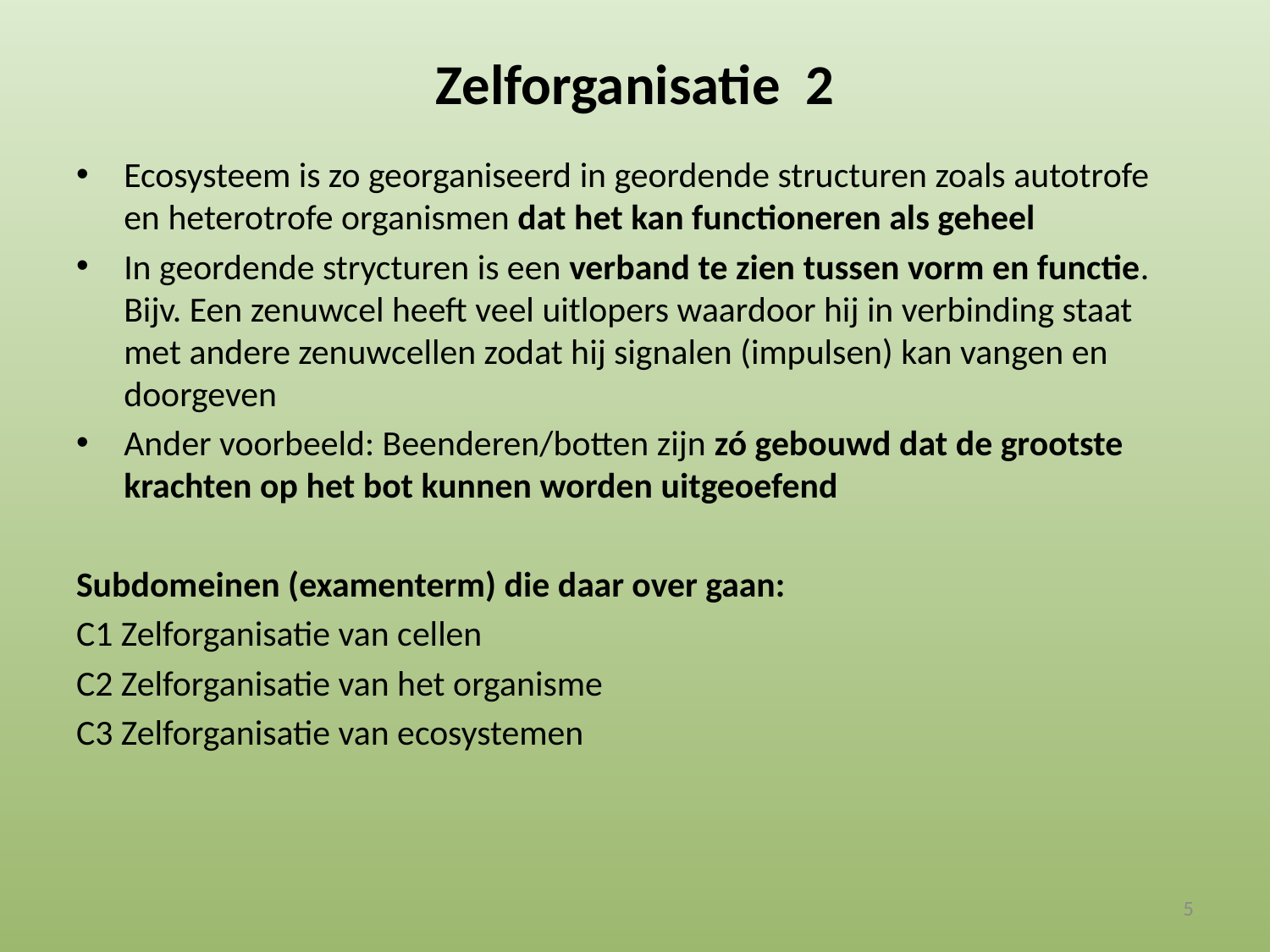

# Zelforganisatie  2
Ecosysteem is zo georganiseerd in geordende structuren zoals autotrofe en heterotrofe organismen dat het kan functioneren als geheel
In geordende strycturen is een verband te zien tussen vorm en functie.  Bijv. Een zenuwcel heeft veel uitlopers waardoor hij in verbinding staat met andere zenuwcellen zodat hij signalen (impulsen) kan vangen en doorgeven
Ander voorbeeld: Beenderen/botten zijn zó gebouwd dat de grootste krachten op het bot kunnen worden uitgeoefend

Subdomeinen (examenterm) die daar over gaan:
C1 Zelforganisatie van cellen
C2 Zelforganisatie van het organisme
C3 Zelforganisatie van ecosystemen
5